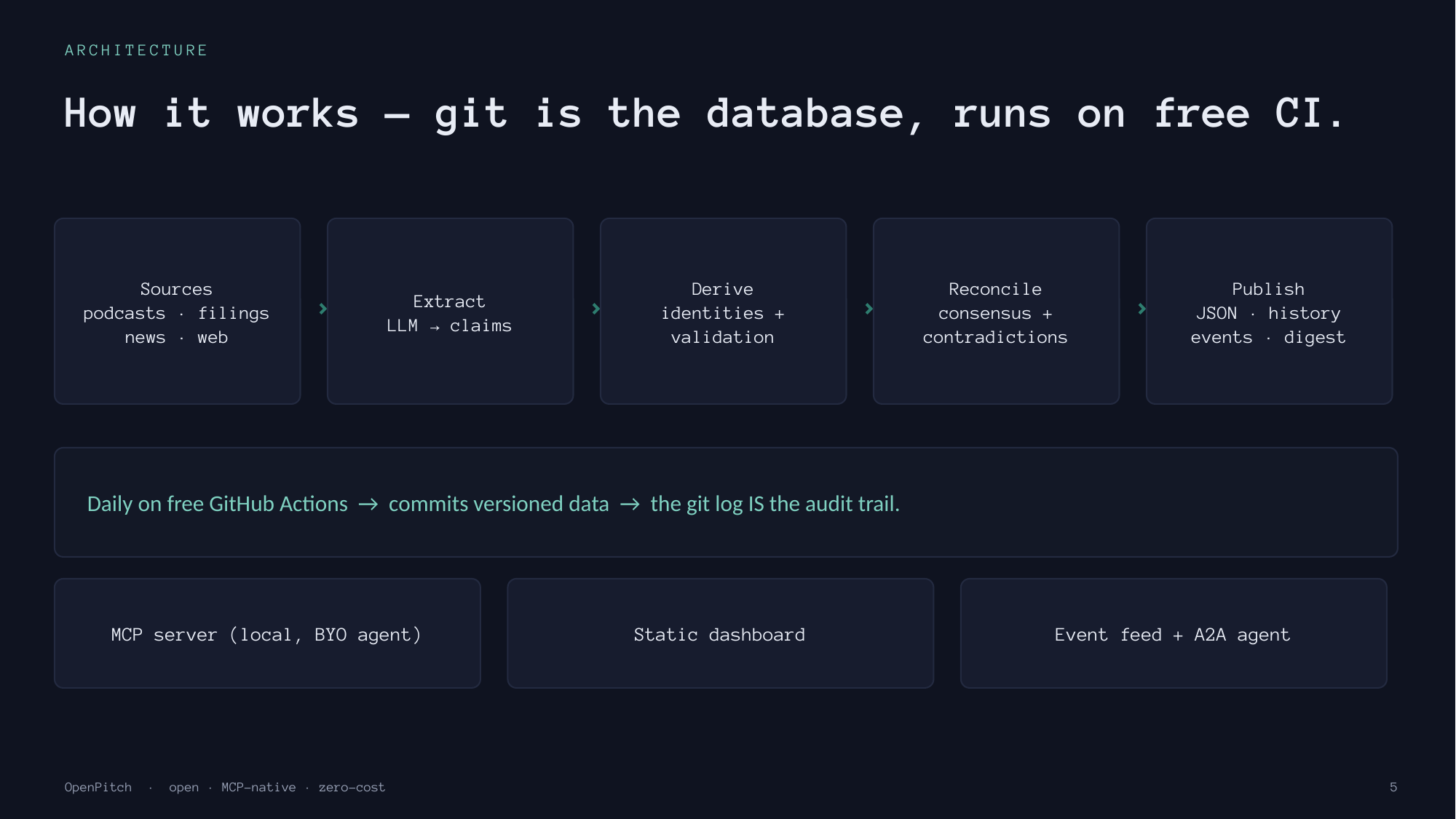

ARCHITECTURE
How it works — git is the database, runs on free CI.

Sources
podcasts · filings
news · web
Extract
LLM → claims
Derive
identities +
validation
Reconcile
consensus +
contradictions
Publish
JSON · history
events · digest
›
›
›
›

Daily on free GitHub Actions  →  commits versioned data  →  the git log IS the audit trail.

MCP server (local, BYO agent)
Static dashboard
Event feed + A2A agent
OpenPitch  ·  open · MCP-native · zero-cost
5